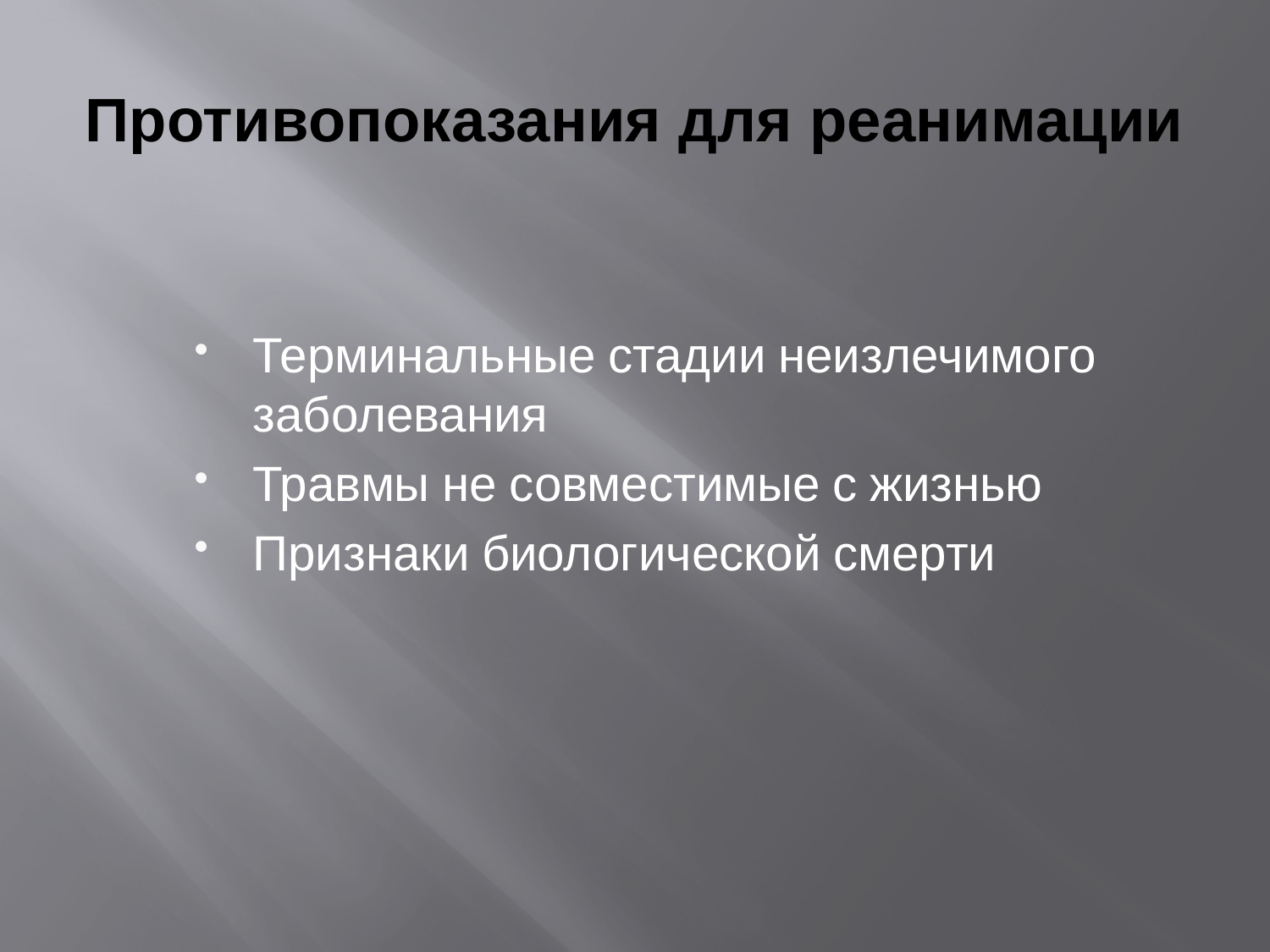

# Противопоказания для реанимации
Терминальные стадии неизлечимого заболевания
Травмы не совместимые с жизнью
Признаки биологической смерти